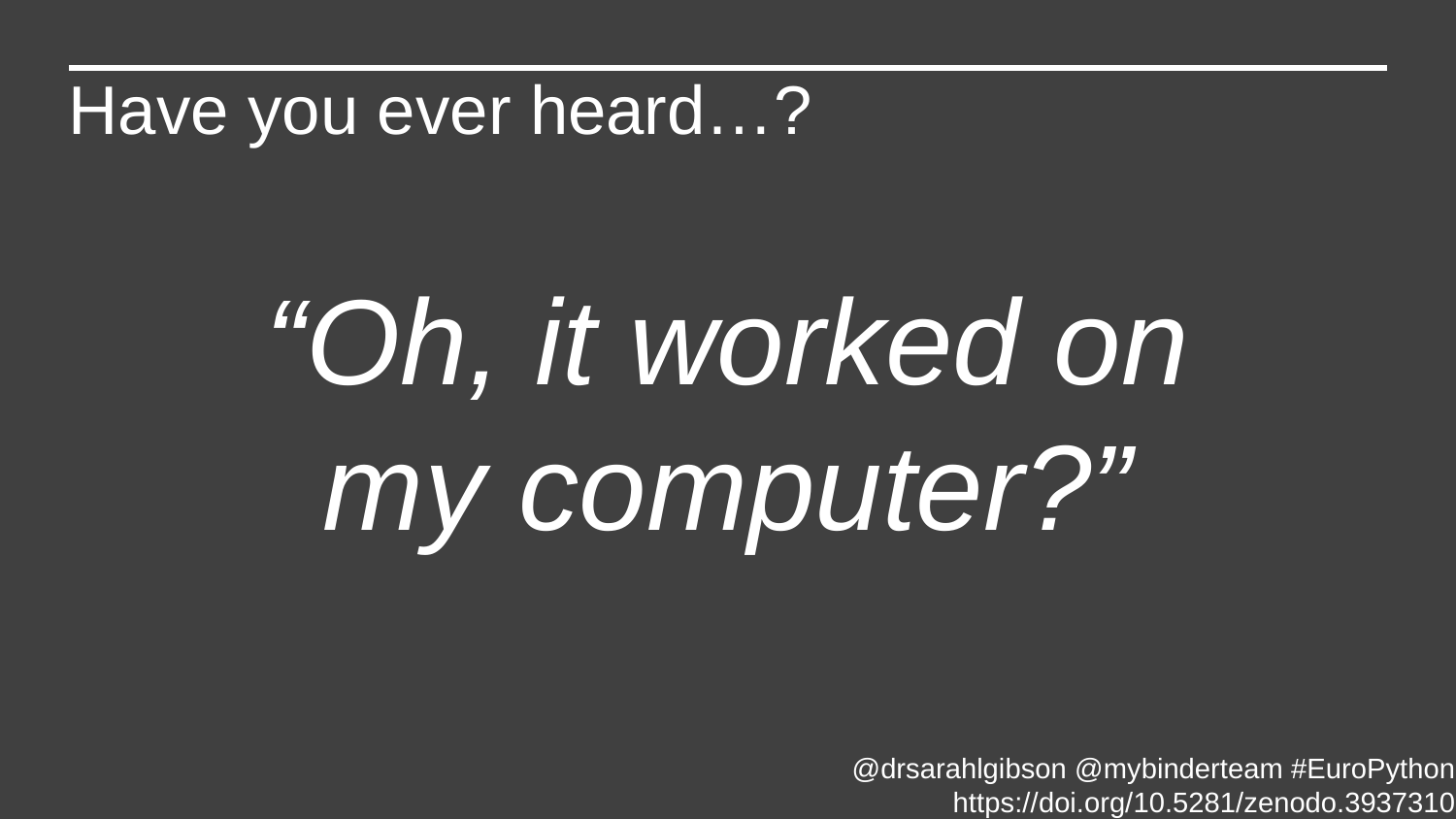

Have you ever heard…?
“Oh, it worked on my computer?”
@drsarahlgibson @mybinderteam #EuroPython
https://doi.org/10.5281/zenodo.3937310